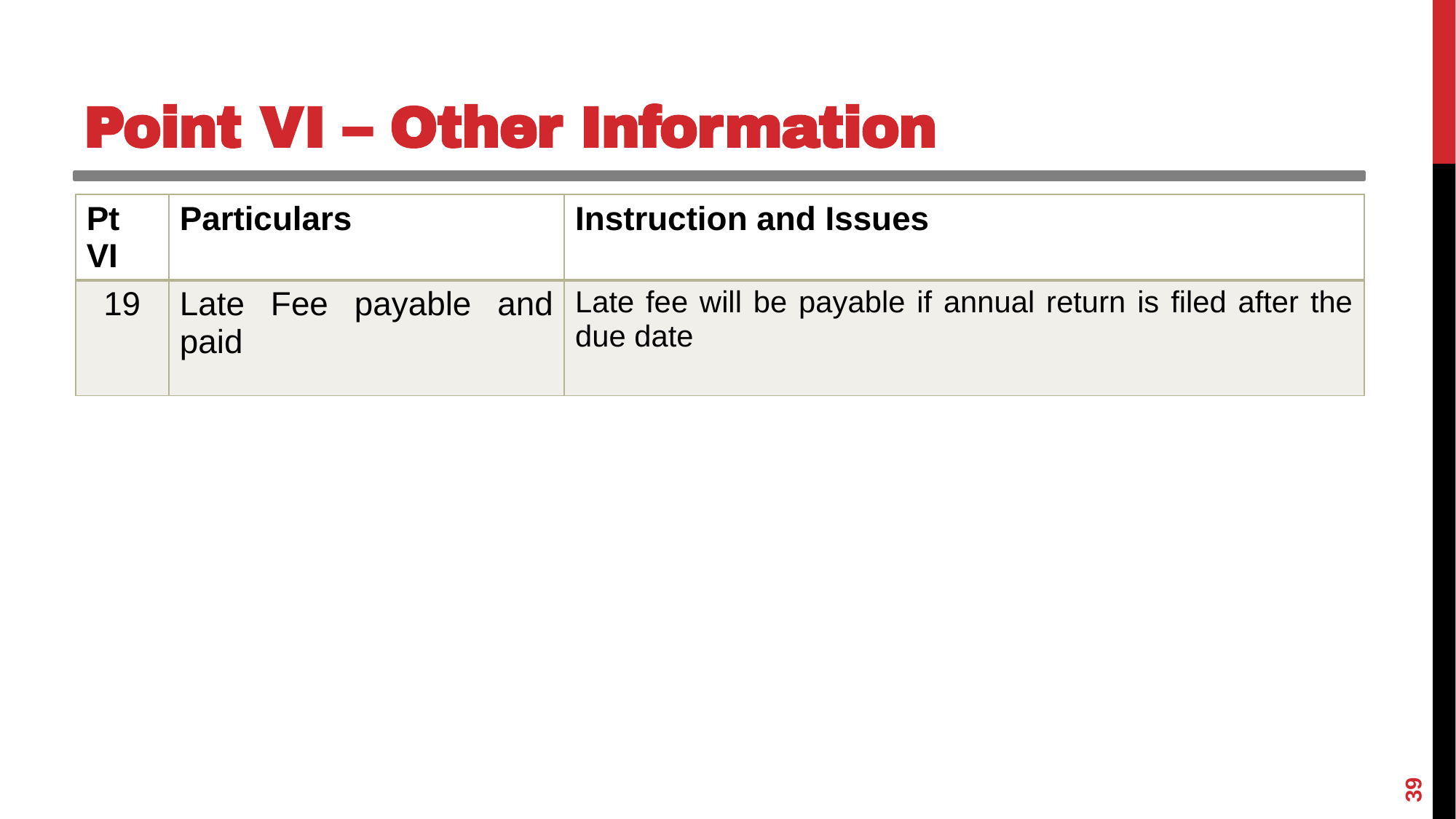

# Point VI – Other Information
| Pt VI | Particulars | Instruction and Issues |
| --- | --- | --- |
| 19 | Late Fee payable and paid | Late fee will be payable if annual return is filed after the due date |
39